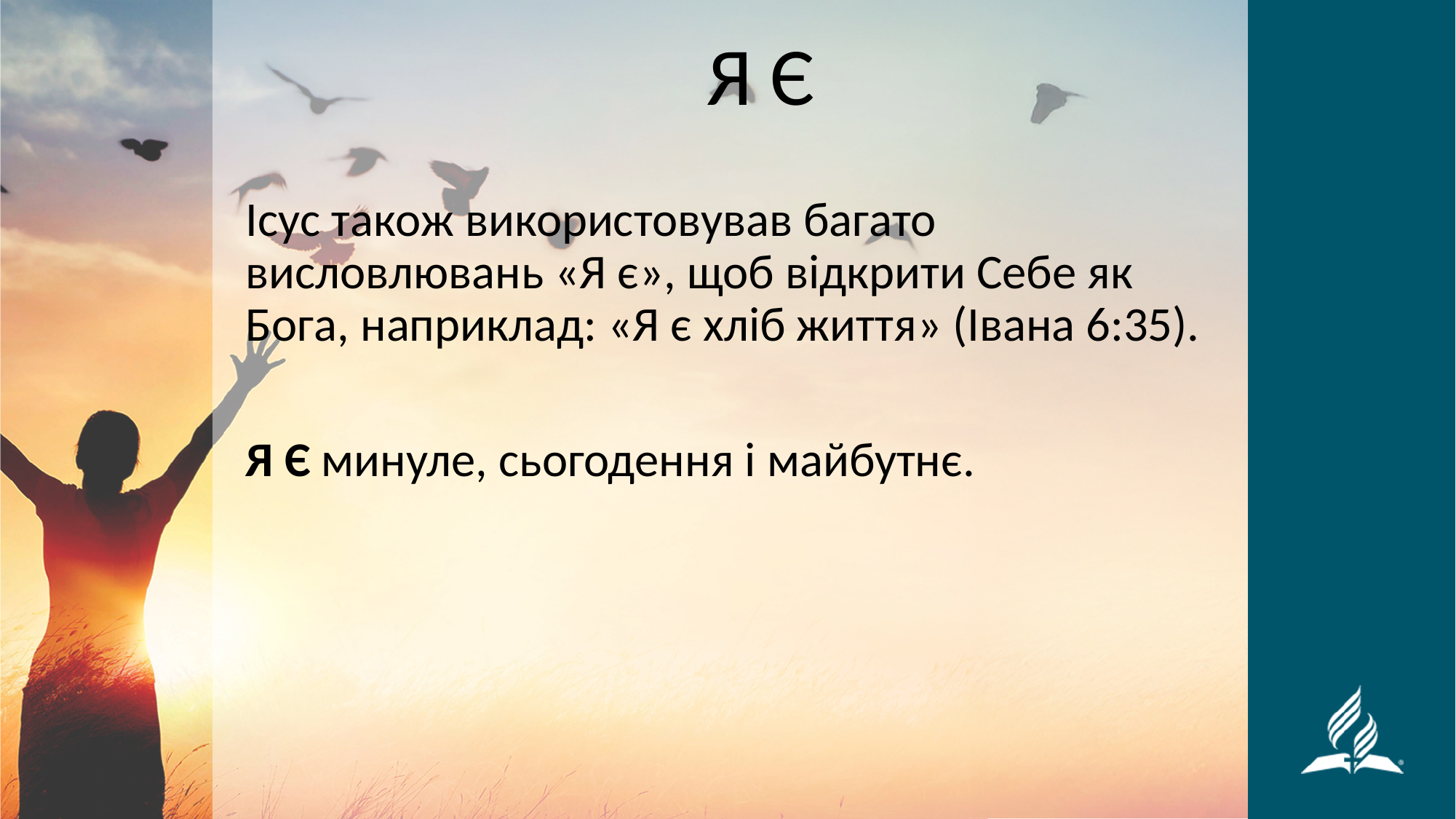

# Я Є
Ісус також використовував багато висловлювань «Я є», щоб відкрити Себе як Бога, наприклад: «Я є хліб життя» (Івана 6:35).

Я Є минуле, сьогодення і майбутнє.